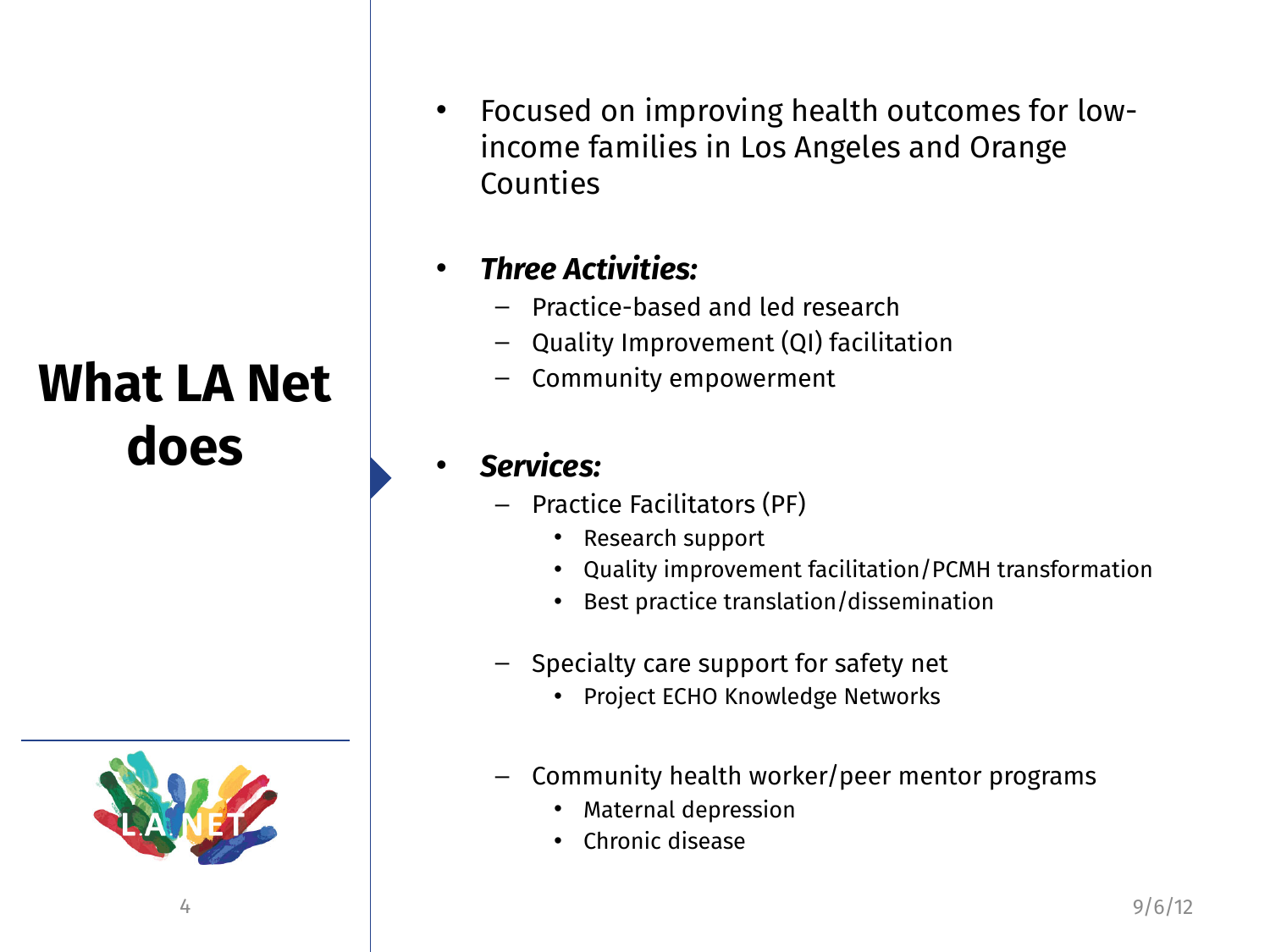

Focused on improving health outcomes for low-income families in Los Angeles and Orange Counties

Three Activities:
Practice-based and led research
Quality Improvement (QI) facilitation
Community empowerment

Services:
Practice Facilitators (PF)
Research support
Quality improvement facilitation/PCMH transformation
Best practice translation/dissemination
Specialty care support for safety net
Project ECHO Knowledge Networks

Community health worker/peer mentor programs
Maternal depression
Chronic disease

# What LA Net does
4
9/6/12